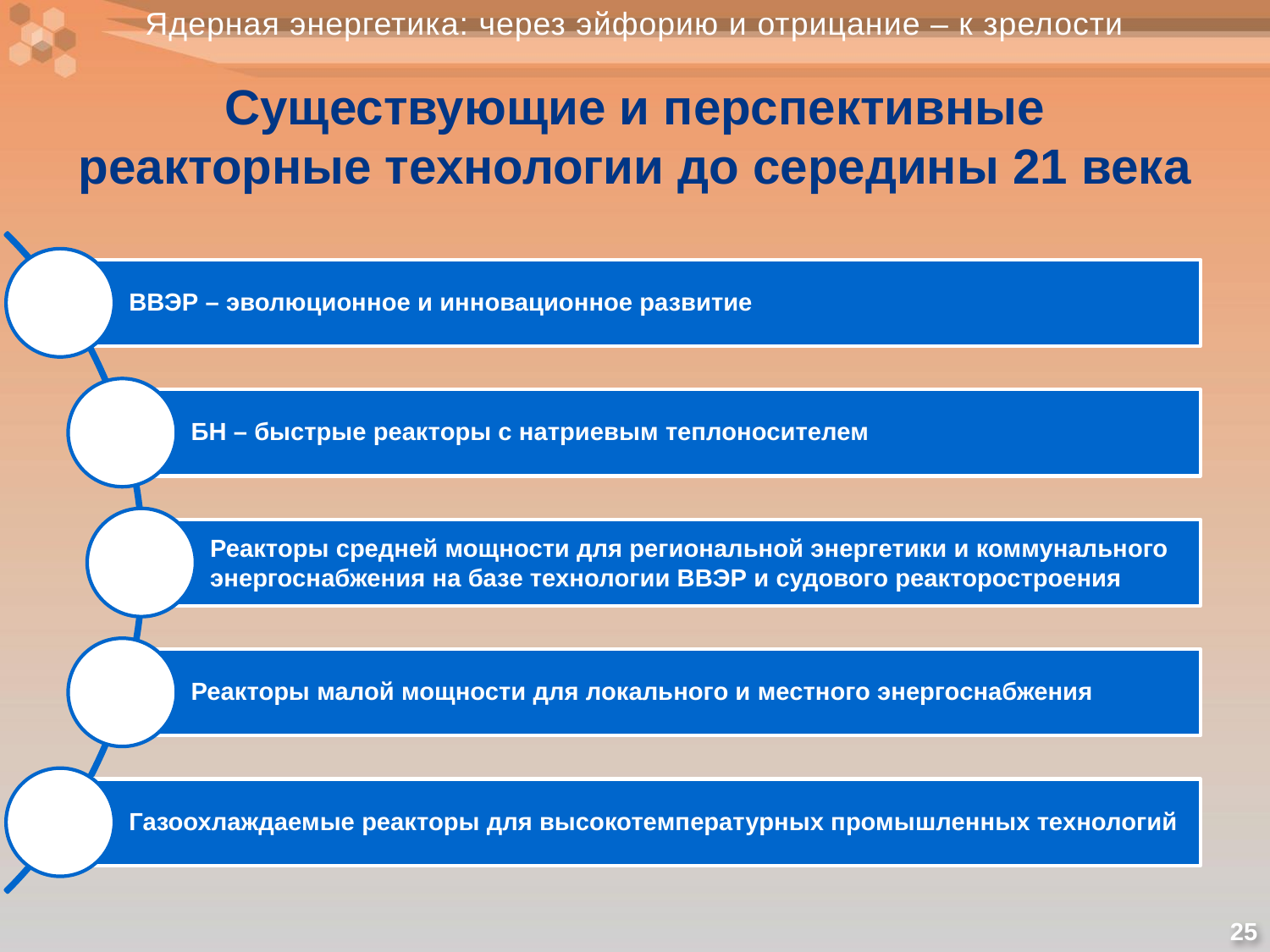

# Существующие и перспективные реакторные технологии до середины 21 века
ВВЭР – эволюционное и инновационное развитие
БН – быстрые реакторы с натриевым теплоносителем
Реакторы средней мощности для региональной энергетики и коммунального энергоснабжения на базе технологии ВВЭР и судового реакторостроения
Реакторы малой мощности для локального и местного энергоснабжения
Газоохлаждаемые реакторы для высокотемпературных промышленных технологий